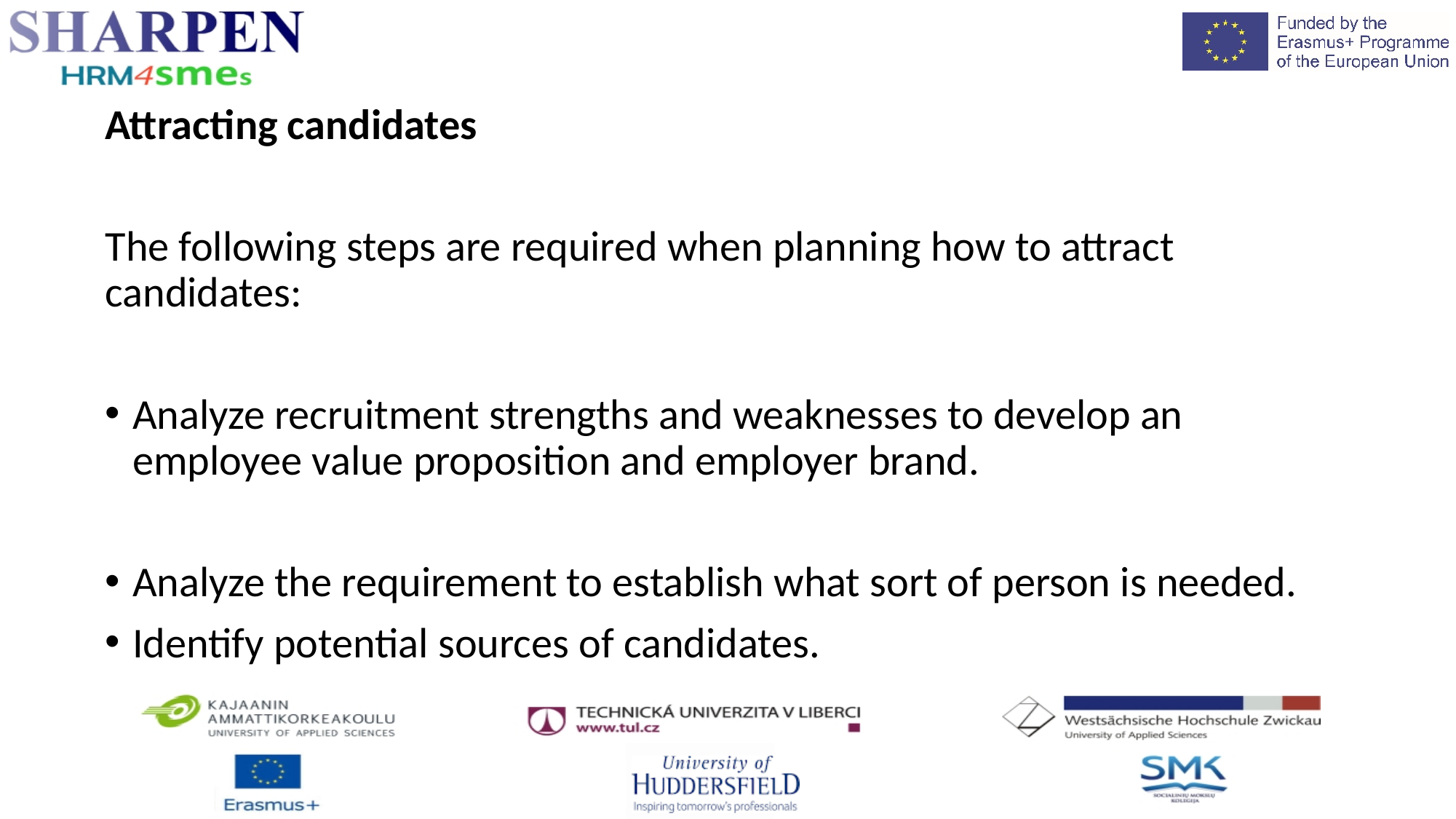

Attracting candidates

The following steps are required when planning how to attract candidates:

Analyze recruitment strengths and weaknesses to develop an employee value proposition and employer brand.

Analyze the requirement to establish what sort of person is needed.
Identify potential sources of candidates.